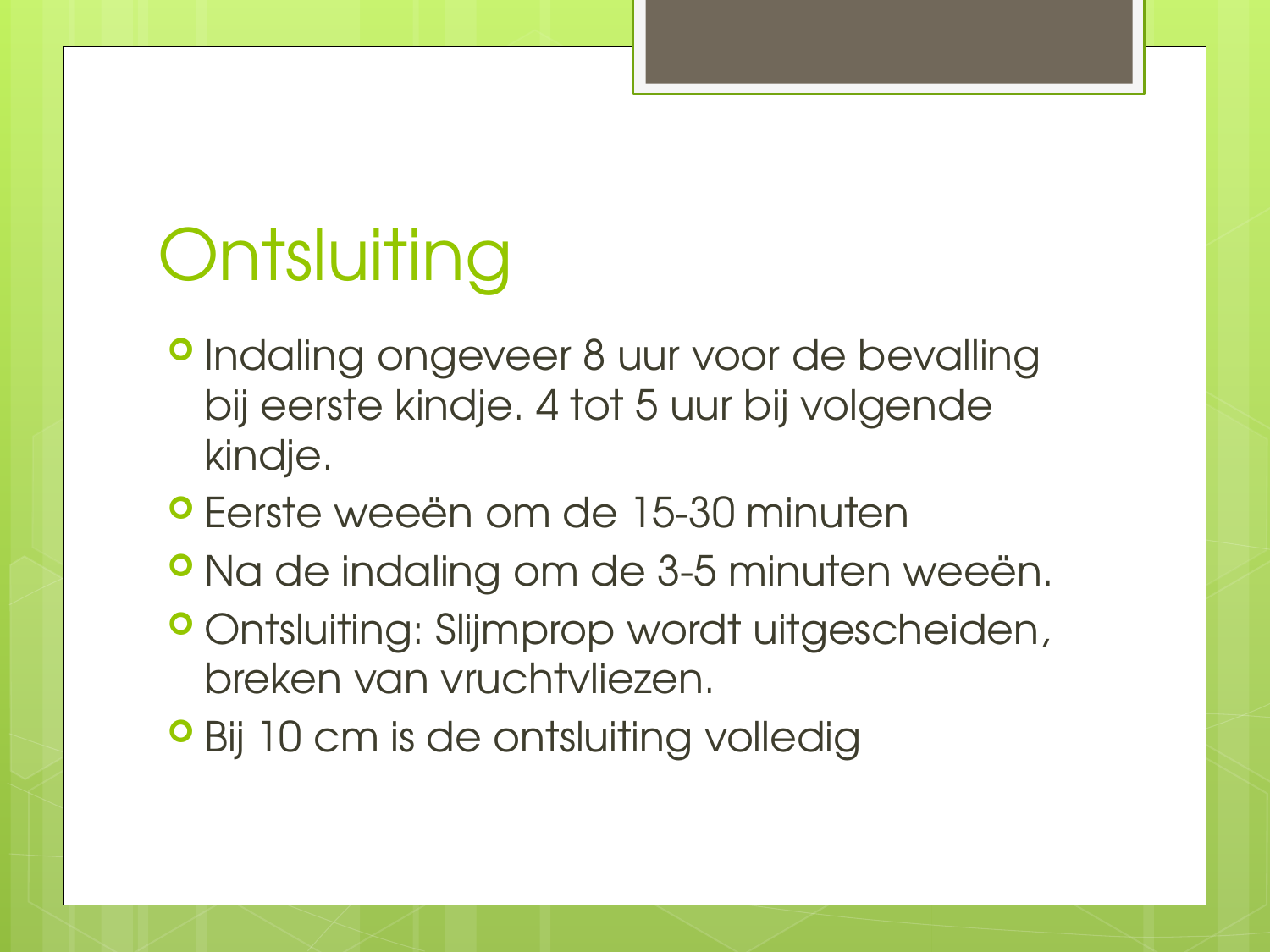

# Ontsluiting
Indaling ongeveer 8 uur voor de bevalling bij eerste kindje. 4 tot 5 uur bij volgende kindje.
Eerste weeën om de 15-30 minuten
Na de indaling om de 3-5 minuten weeën.
Ontsluiting: Slijmprop wordt uitgescheiden, breken van vruchtvliezen.
Bij 10 cm is de ontsluiting volledig